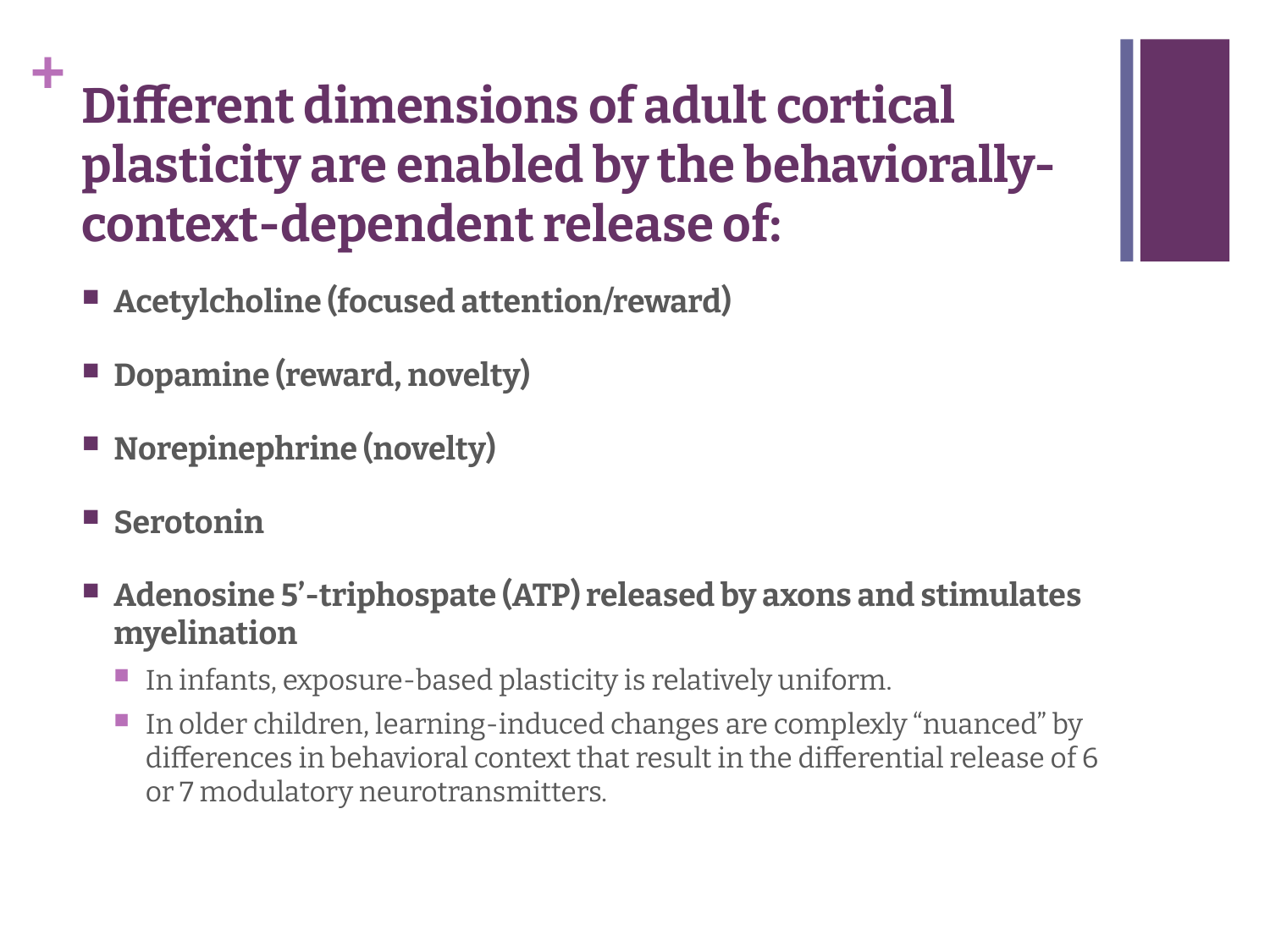

# Different dimensions of adult cortical plasticity are enabled by the behaviorally-context-dependent release of:
Acetylcholine (focused attention/reward)
Dopamine (reward, novelty)
Norepinephrine (novelty)
Serotonin
Adenosine 5’-triphospate (ATP) released by axons and stimulates myelination
In infants, exposure-based plasticity is relatively uniform.
In older children, learning-induced changes are complexly “nuanced” by differences in behavioral context that result in the differential release of 6 or 7 modulatory neurotransmitters.